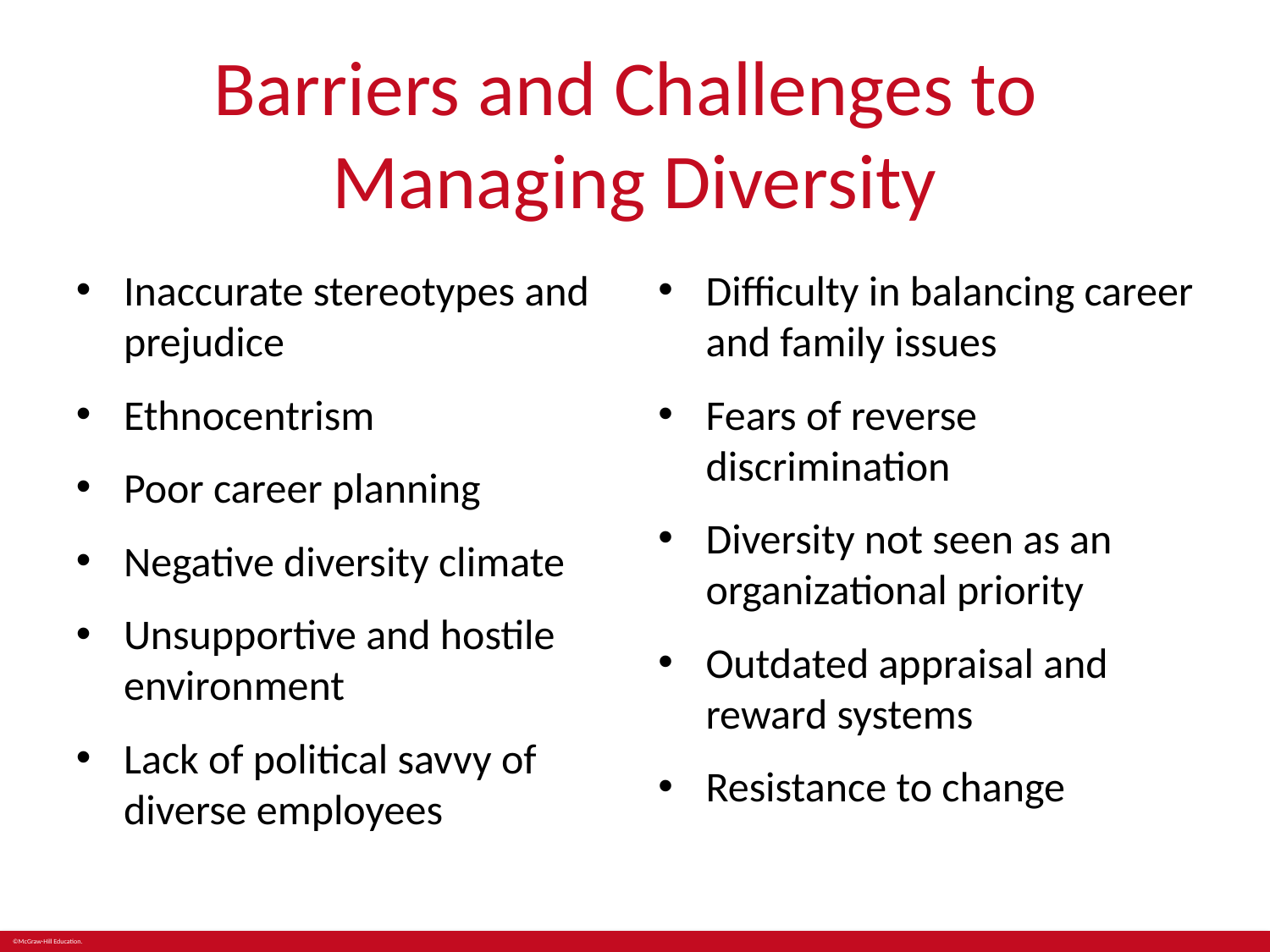

# Barriers and Challenges to Managing Diversity
Inaccurate stereotypes and prejudice
Ethnocentrism
Poor career planning
Negative diversity climate
Unsupportive and hostile environment
Lack of political savvy of diverse employees

Difficulty in balancing career and family issues
Fears of reverse discrimination
Diversity not seen as an organizational priority
Outdated appraisal and reward systems
Resistance to change